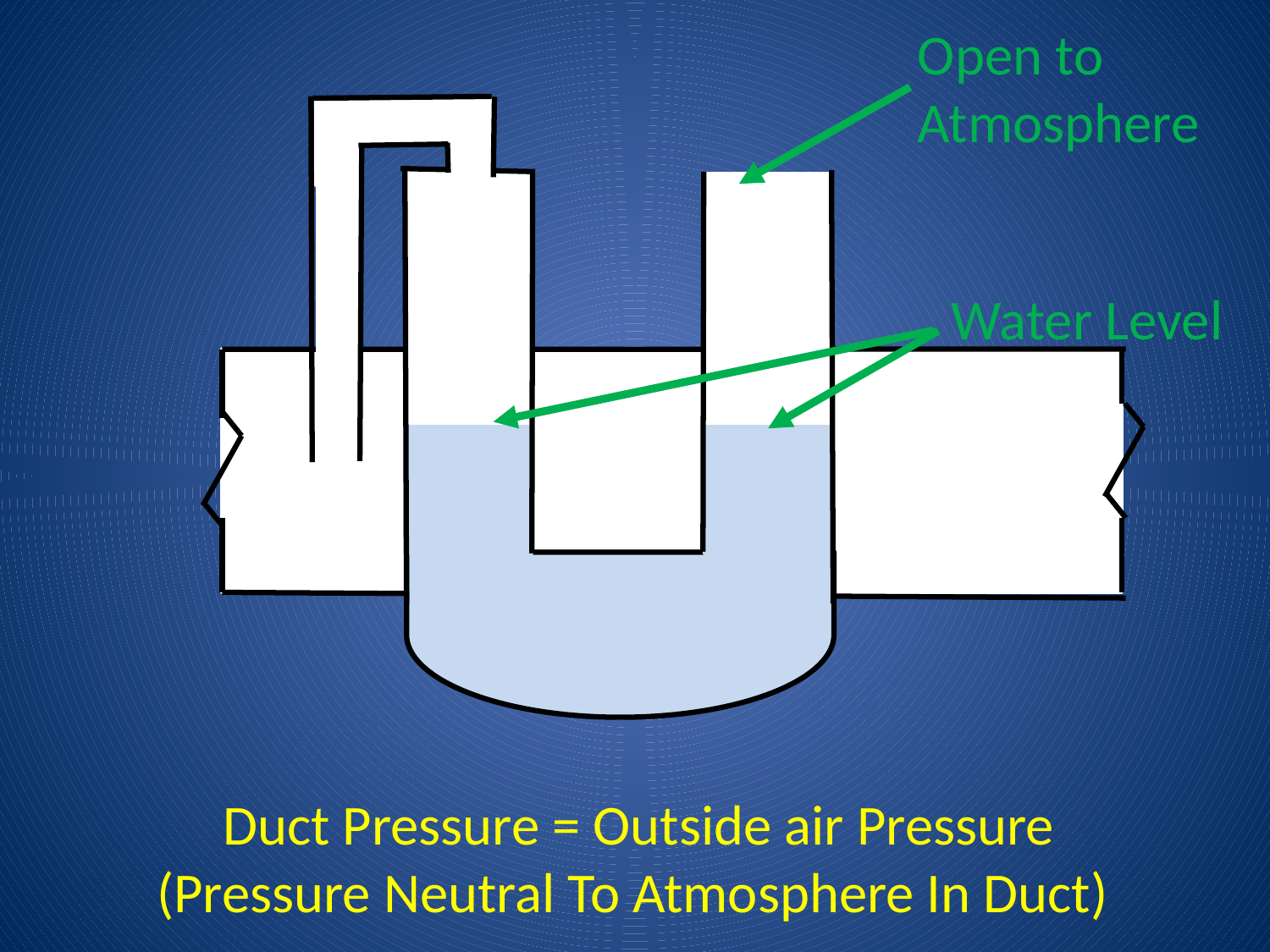

Open to Atmosphere

Water Level

Duct Pressure = Outside air Pressure
(Pressure Neutral To Atmosphere In Duct)